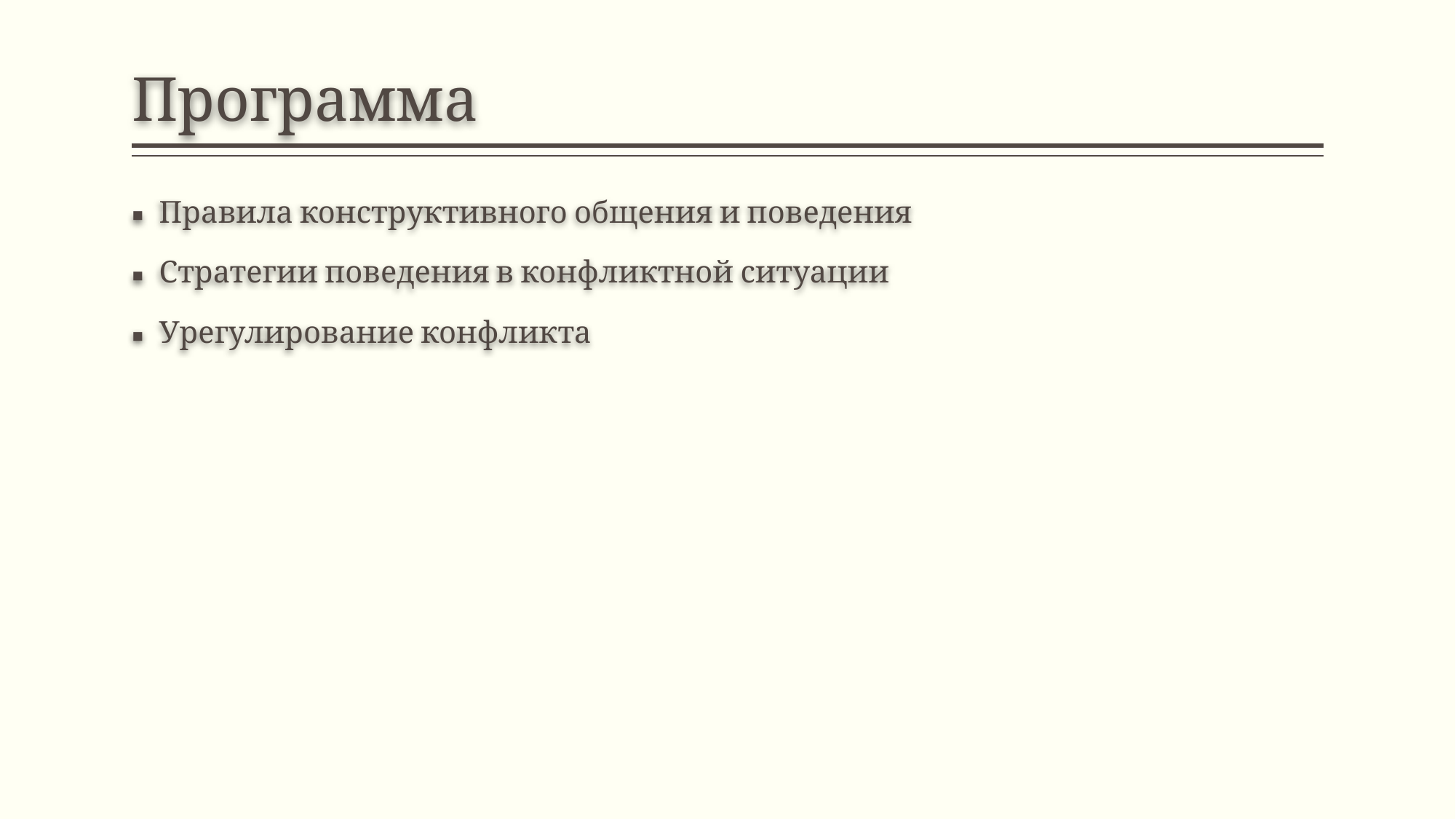

# Программа
Правила конструктивного общения и поведения
Стратегии поведения в конфликтной ситуации
Урегулирование конфликта